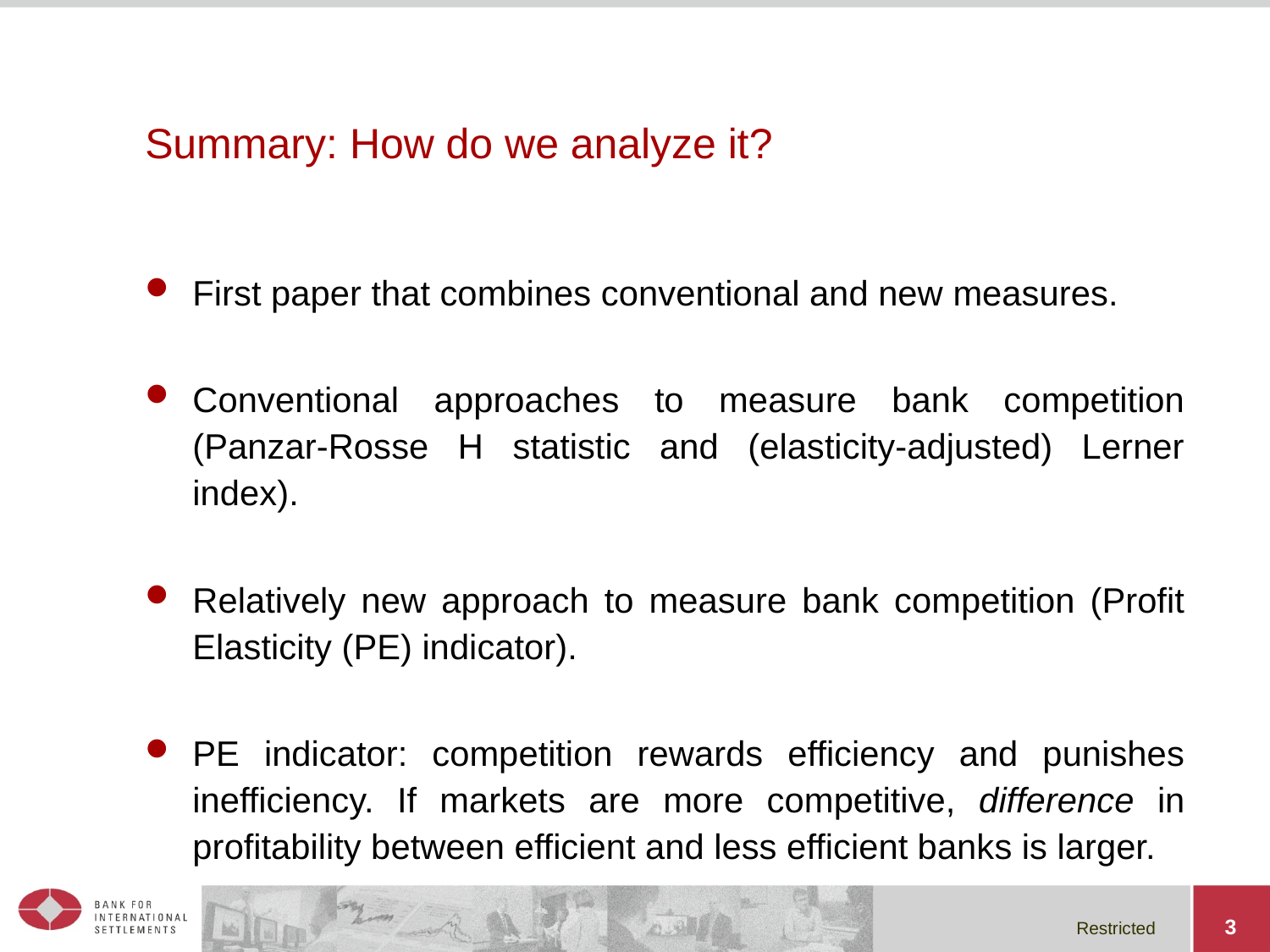

# Summary: How do we analyze it?
First paper that combines conventional and new measures.

Conventional approaches to measure bank competition (Panzar-Rosse H statistic and (elasticity-adjusted) Lerner index).

Relatively new approach to measure bank competition (Profit Elasticity (PE) indicator).

PE indicator: competition rewards efficiency and punishes inefficiency. If markets are more competitive, difference in profitability between efficient and less efficient banks is larger.

3